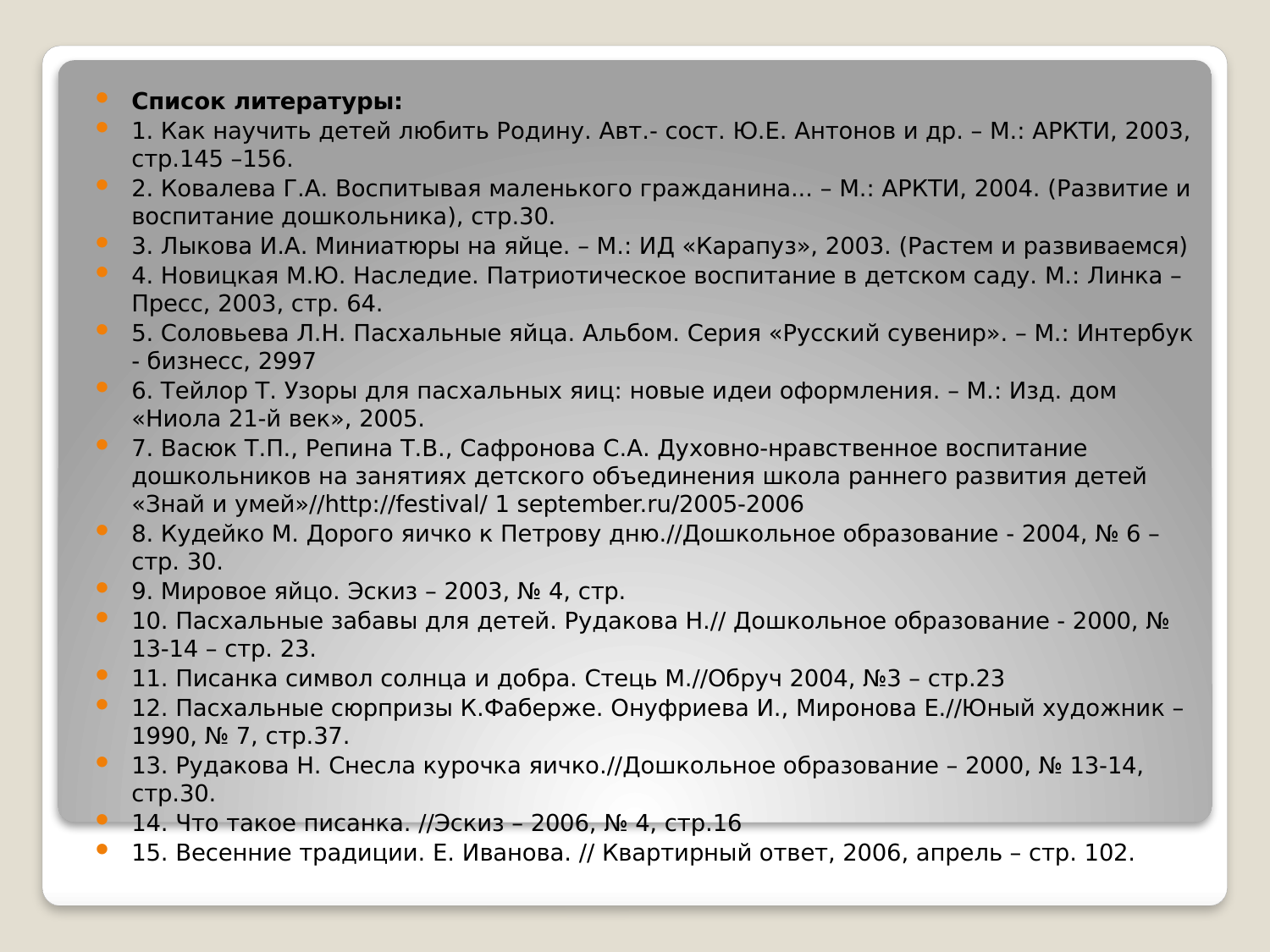

Список литературы:
1. Как научить детей любить Родину. Авт.- сост. Ю.Е. Антонов и др. – М.: АРКТИ, 2003, стр.145 –156.
2. Ковалева Г.А. Воспитывая маленького гражданина... – М.: АРКТИ, 2004. (Развитие и воспитание дошкольника), стр.30.
3. Лыкова И.А. Миниатюры на яйце. – М.: ИД «Карапуз», 2003. (Растем и развиваемся)
4. Новицкая М.Ю. Наследие. Патриотическое воспитание в детском саду. М.: Линка – Пресс, 2003, стр. 64.
5. Соловьева Л.Н. Пасхальные яйца. Альбом. Серия «Русский сувенир». – М.: Интербук - бизнесс, 2997
6. Тейлор Т. Узоры для пасхальных яиц: новые идеи оформления. – М.: Изд. дом «Ниола 21-й век», 2005.
7. Васюк Т.П., Репина Т.В., Сафронова С.А. Духовно-нравственное воспитание дошкольников на занятиях детского объединения школа раннего развития детей «Знай и умей»//http://festival/ 1 september.ru/2005-2006
8. Кудейко М. Дорого яичко к Петрову дню.//Дошкольное образование - 2004, № 6 – стр. 30.
9. Мировое яйцо. Эскиз – 2003, № 4, стр.
10. Пасхальные забавы для детей. Рудакова Н.// Дошкольное образование - 2000, № 13-14 – стр. 23.
11. Писанка символ солнца и добра. Стець М.//Обруч 2004, №3 – стр.23
12. Пасхальные сюрпризы К.Фаберже. Онуфриева И., Миронова Е.//Юный художник – 1990, № 7, стр.37.
13. Рудакова Н. Снесла курочка яичко.//Дошкольное образование – 2000, № 13-14, стр.30.
14. Что такое писанка. //Эскиз – 2006, № 4, стр.16
15. Весенние традиции. Е. Иванова. // Квартирный ответ, 2006, апрель – стр. 102.